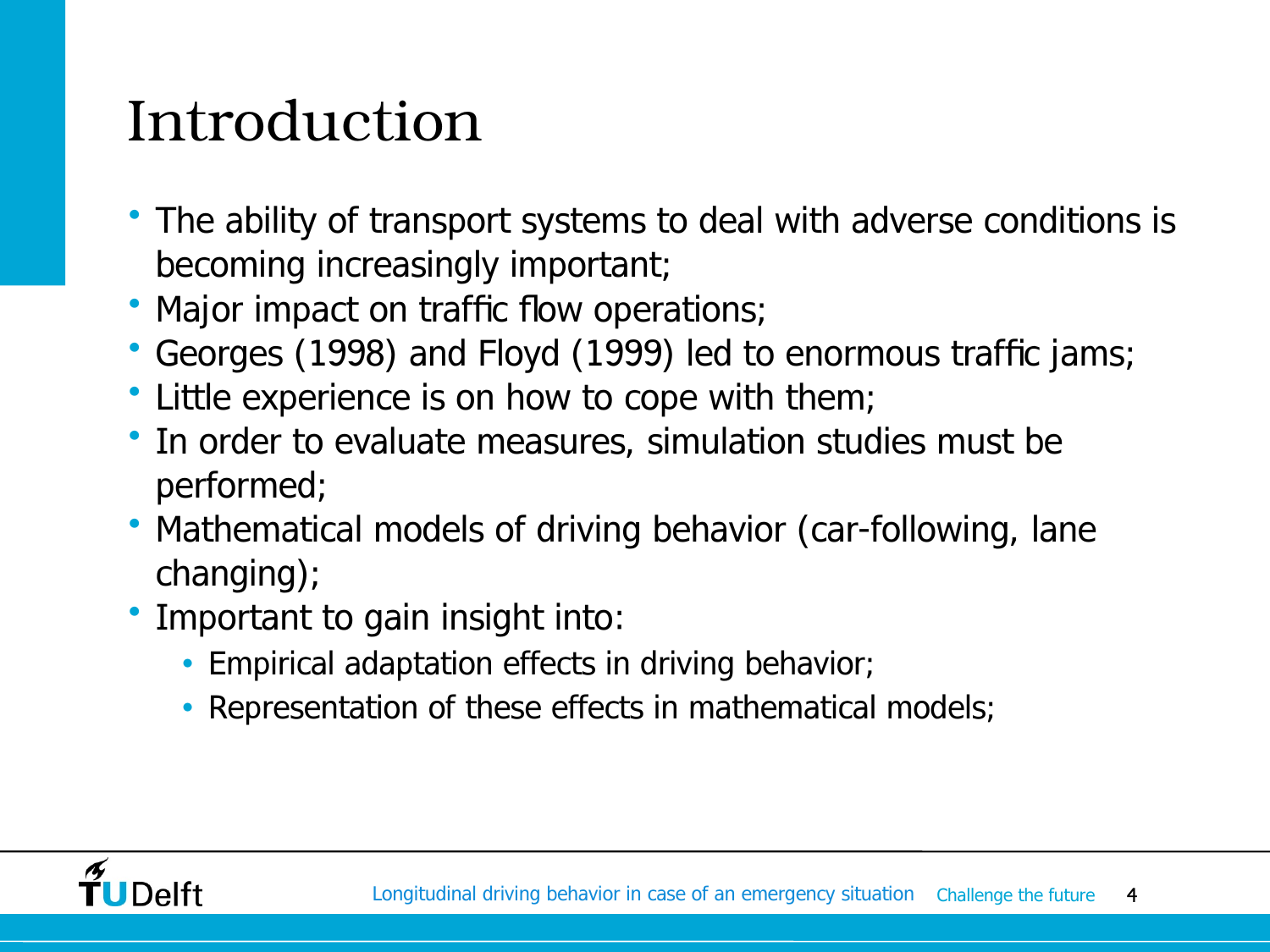

# Introduction

The ability of transport systems to deal with adverse conditions is becoming increasingly important;
Major impact on traffic flow operations;
Georges (1998) and Floyd (1999) led to enormous traffic jams;
Little experience is on how to cope with them;
In order to evaluate measures, simulation studies must be performed;
Mathematical models of driving behavior (car-following, lane changing);
Important to gain insight into:
Empirical adaptation effects in driving behavior;
Representation of these effects in mathematical models;